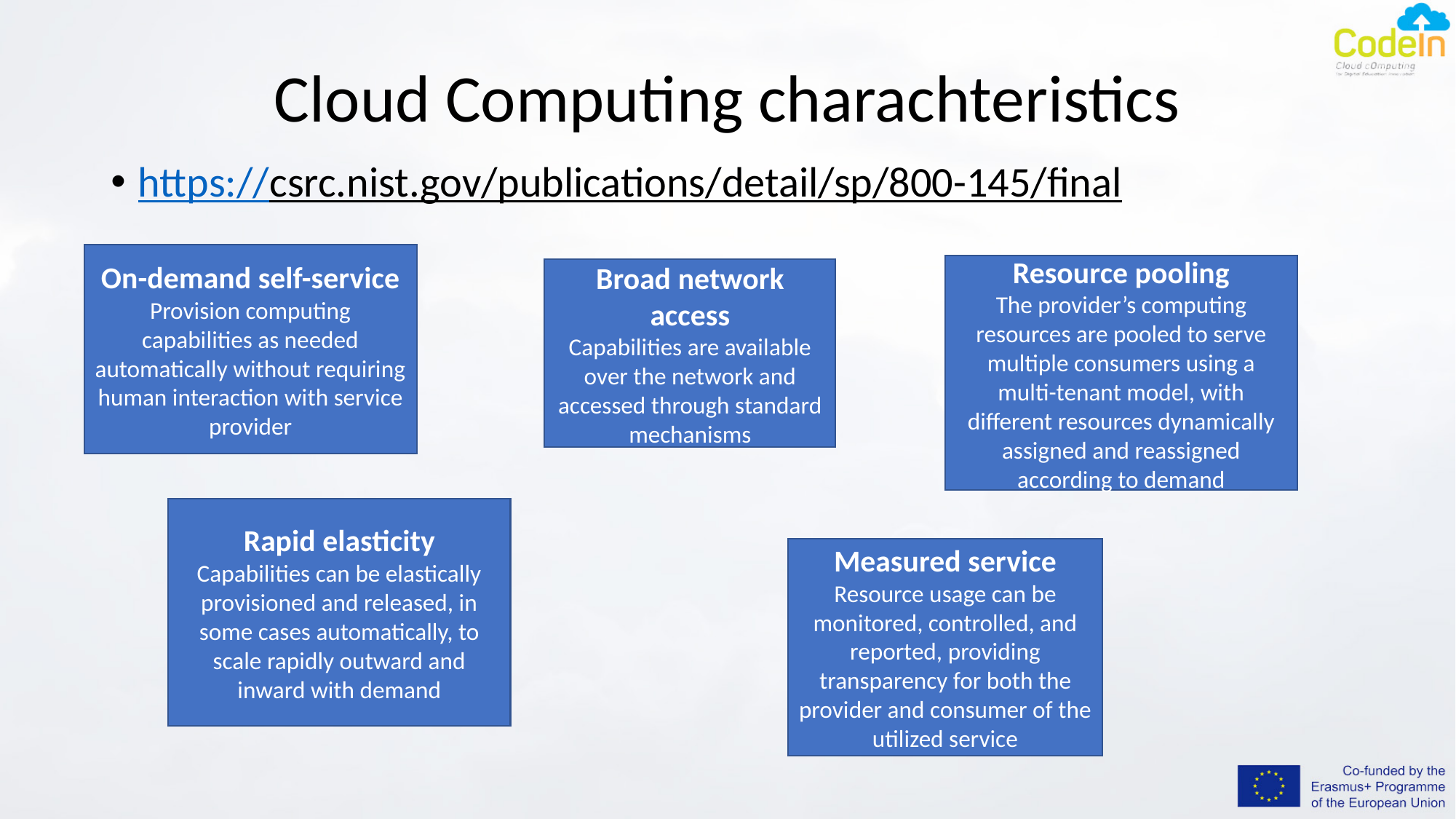

# Cloud Computing charachteristics
https://csrc.nist.gov/publications/detail/sp/800-145/final

On-demand self-service
Provision computing capabilities as needed automatically without requiring human interaction with service provider
Resource pooling
The provider’s computing resources are pooled to serve multiple consumers using a multi-tenant model, with different resources dynamically assigned and reassigned according to demand
Broad network access
Capabilities are available over the network and accessed through standard mechanisms
Rapid elasticity
Capabilities can be elastically provisioned and released, in some cases automatically, to scale rapidly outward and inward with demand
Measured service
Resource usage can be monitored, controlled, and reported, providing transparency for both the provider and consumer of the utilized service